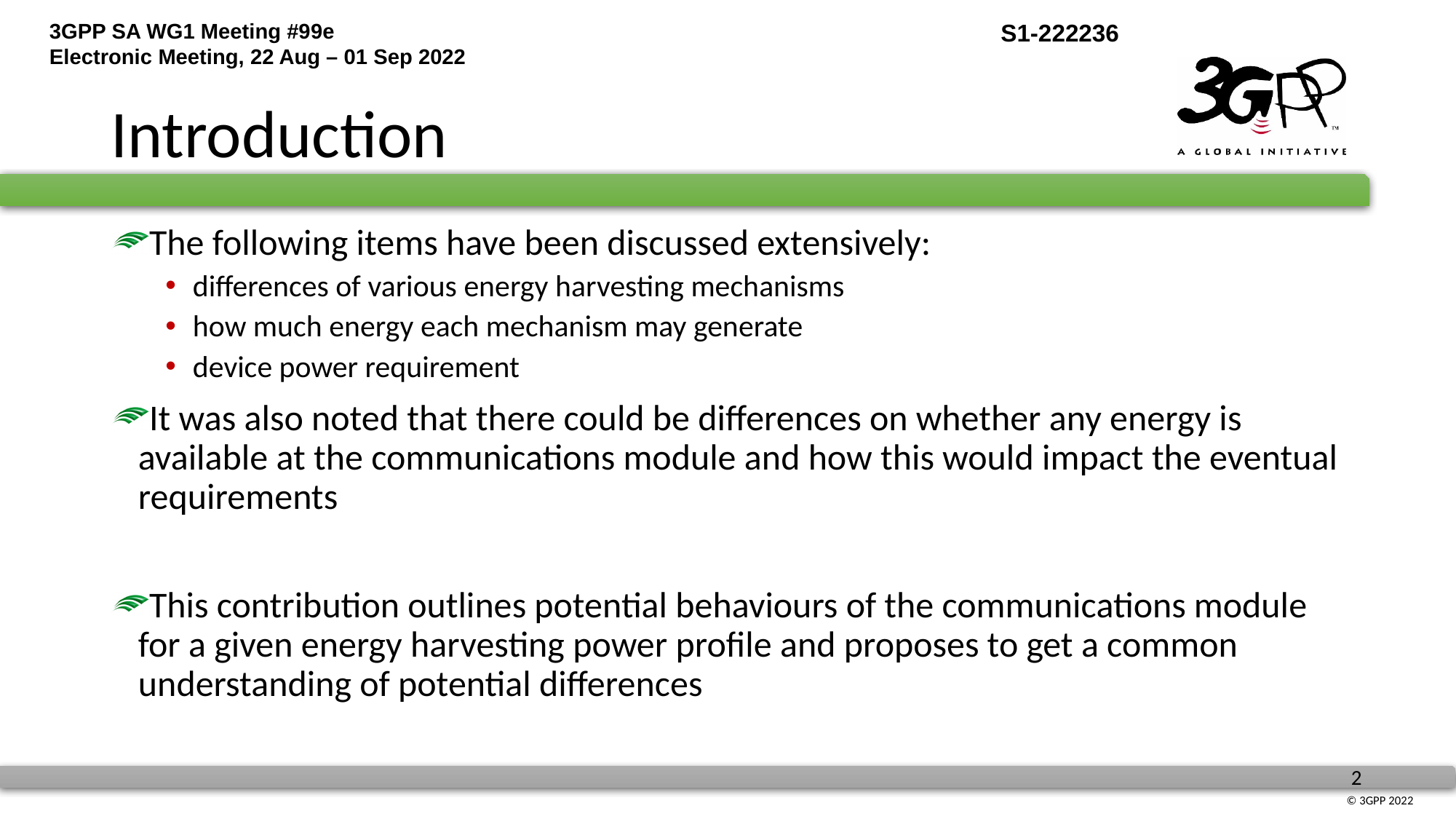

# Introduction
The following items have been discussed extensively:
differences of various energy harvesting mechanisms
how much energy each mechanism may generate
device power requirement
It was also noted that there could be differences on whether any energy is available at the communications module and how this would impact the eventual requirements

This contribution outlines potential behaviours of the communications module for a given energy harvesting power profile and proposes to get a common understanding of potential differences